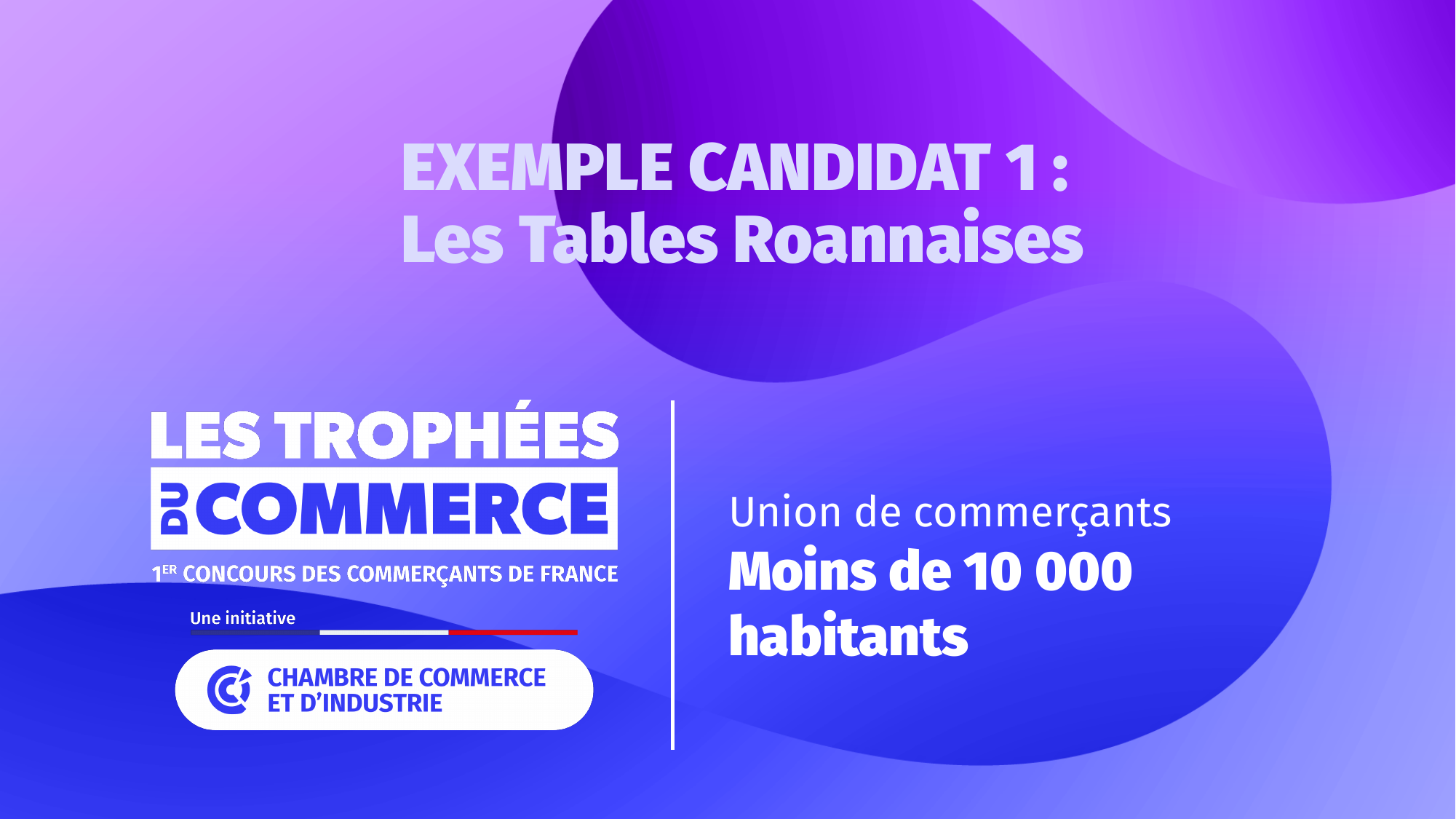

# EXEMPLE CANDIDAT 1 : Les Tables Roannaises​